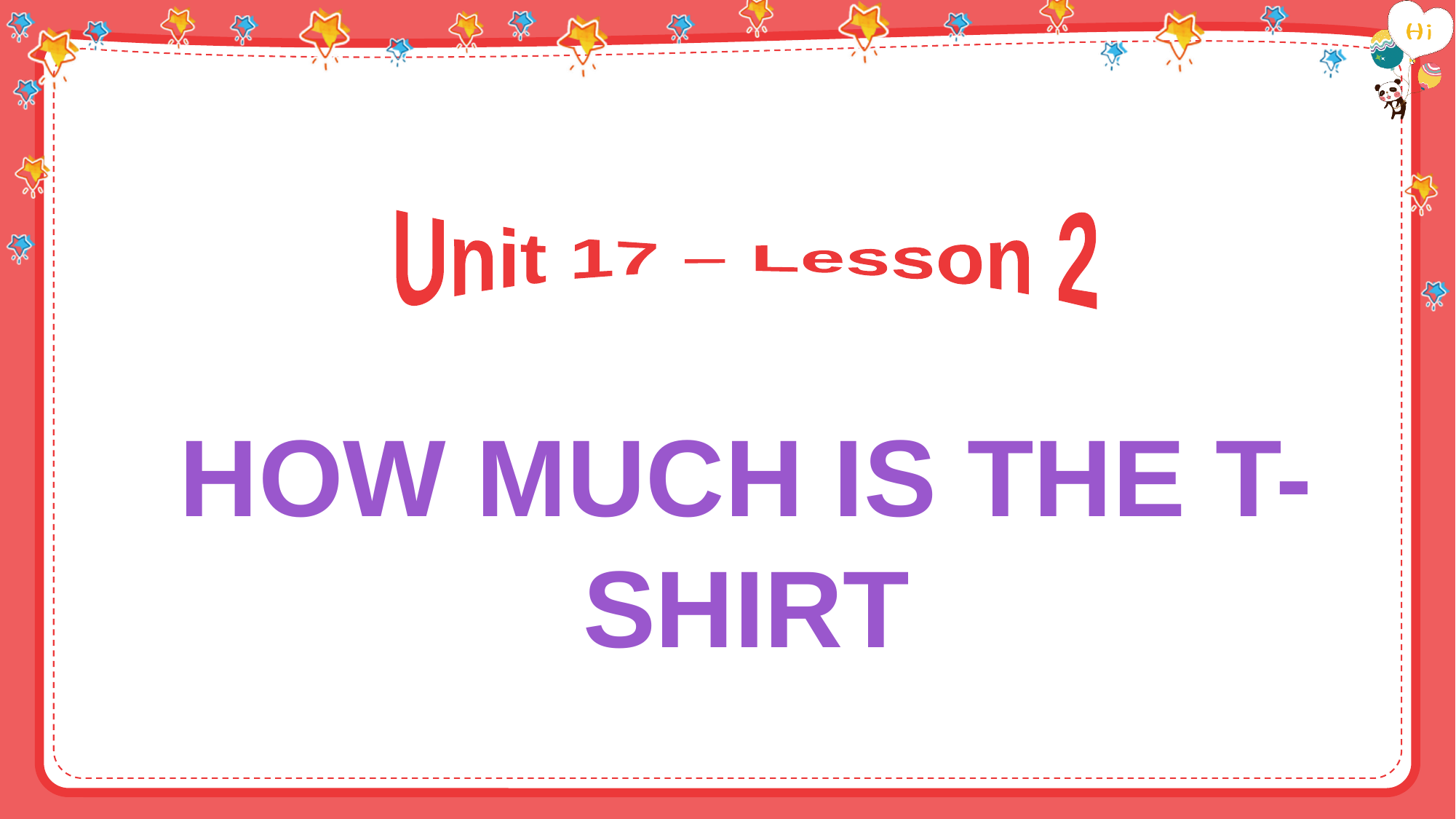

Unit 17 – Lesson 2
HOW MUCH IS THE T-SHIRT